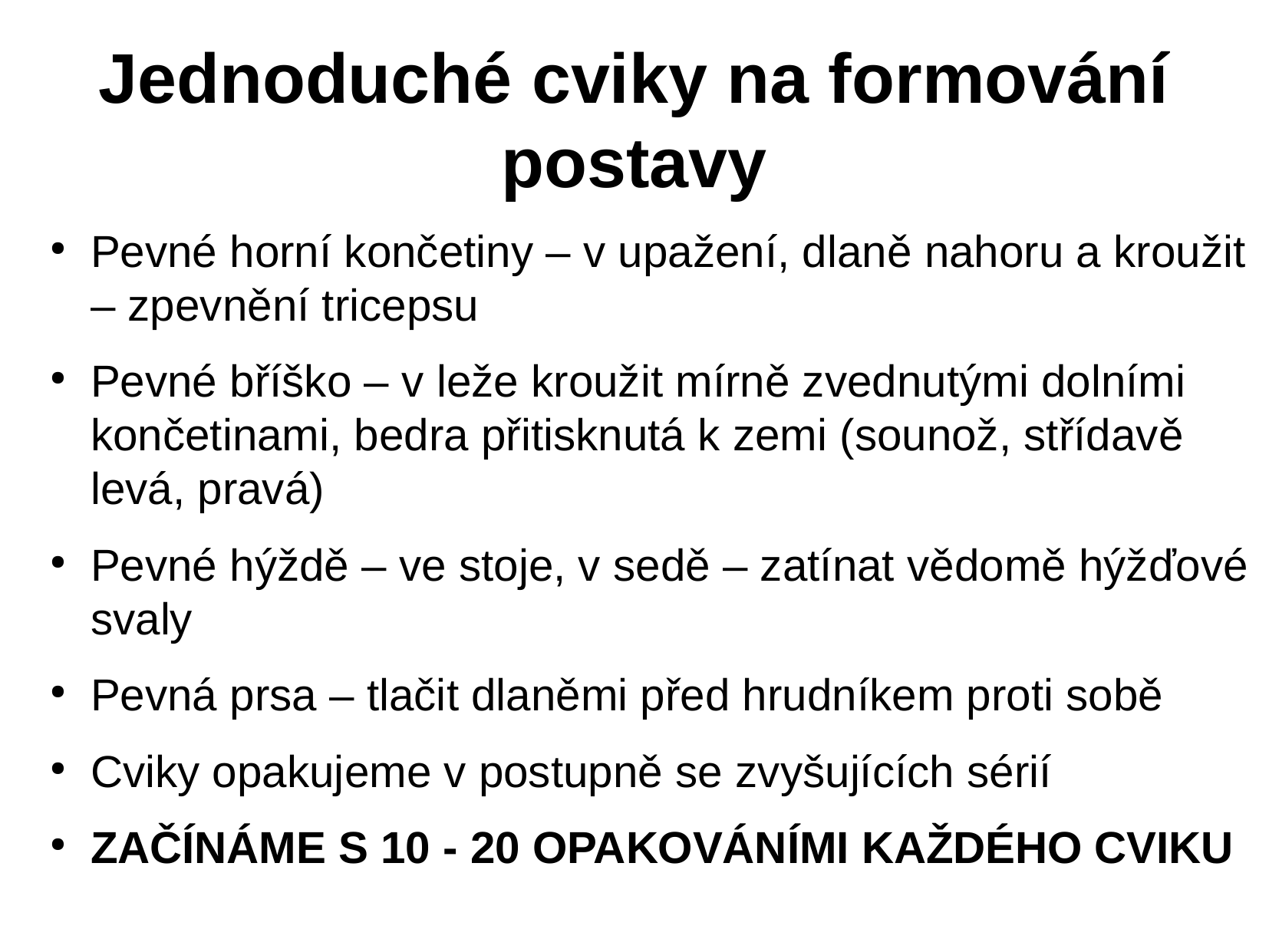

# Jednoduché cviky na formování postavy
Pevné horní končetiny – v upažení, dlaně nahoru a kroužit – zpevnění tricepsu
Pevné bříško – v leže kroužit mírně zvednutými dolními končetinami, bedra přitisknutá k zemi (sounož, střídavě levá, pravá)
Pevné hýždě – ve stoje, v sedě – zatínat vědomě hýžďové svaly
Pevná prsa – tlačit dlaněmi před hrudníkem proti sobě
Cviky opakujeme v postupně se zvyšujících sérií
ZAČÍNÁME S 10 - 20 OPAKOVÁNÍMI KAŽDÉHO CVIKU